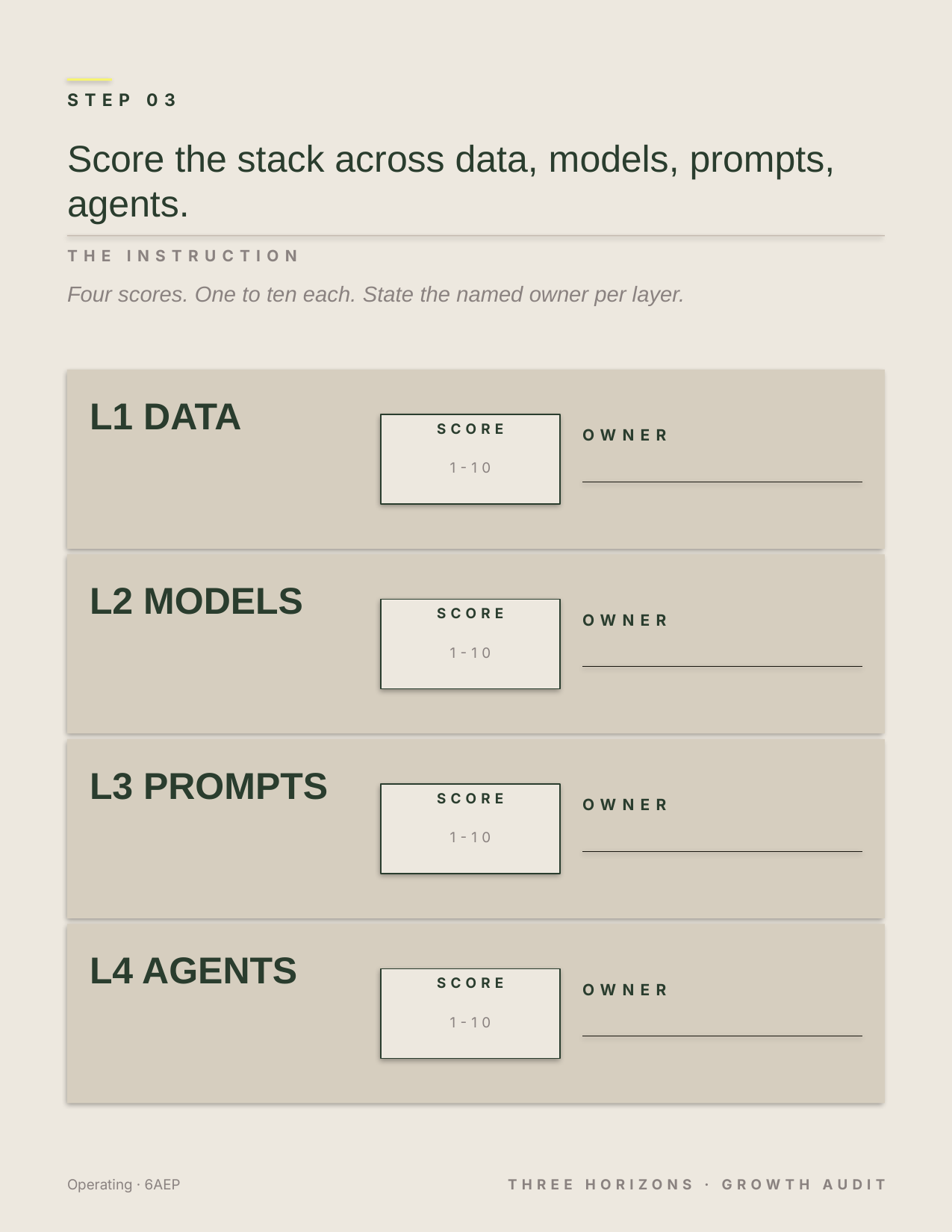

STEP 03
Score the stack across data, models, prompts, agents.

THE INSTRUCTION
Four scores. One to ten each. State the named owner per layer.

L1 DATA

SCORE
OWNER
1-10

L2 MODELS

SCORE
OWNER
1-10

L3 PROMPTS

SCORE
OWNER
1-10

L4 AGENTS

SCORE
OWNER
1-10
Operating · 6AEP
THREE HORIZONS · GROWTH AUDIT